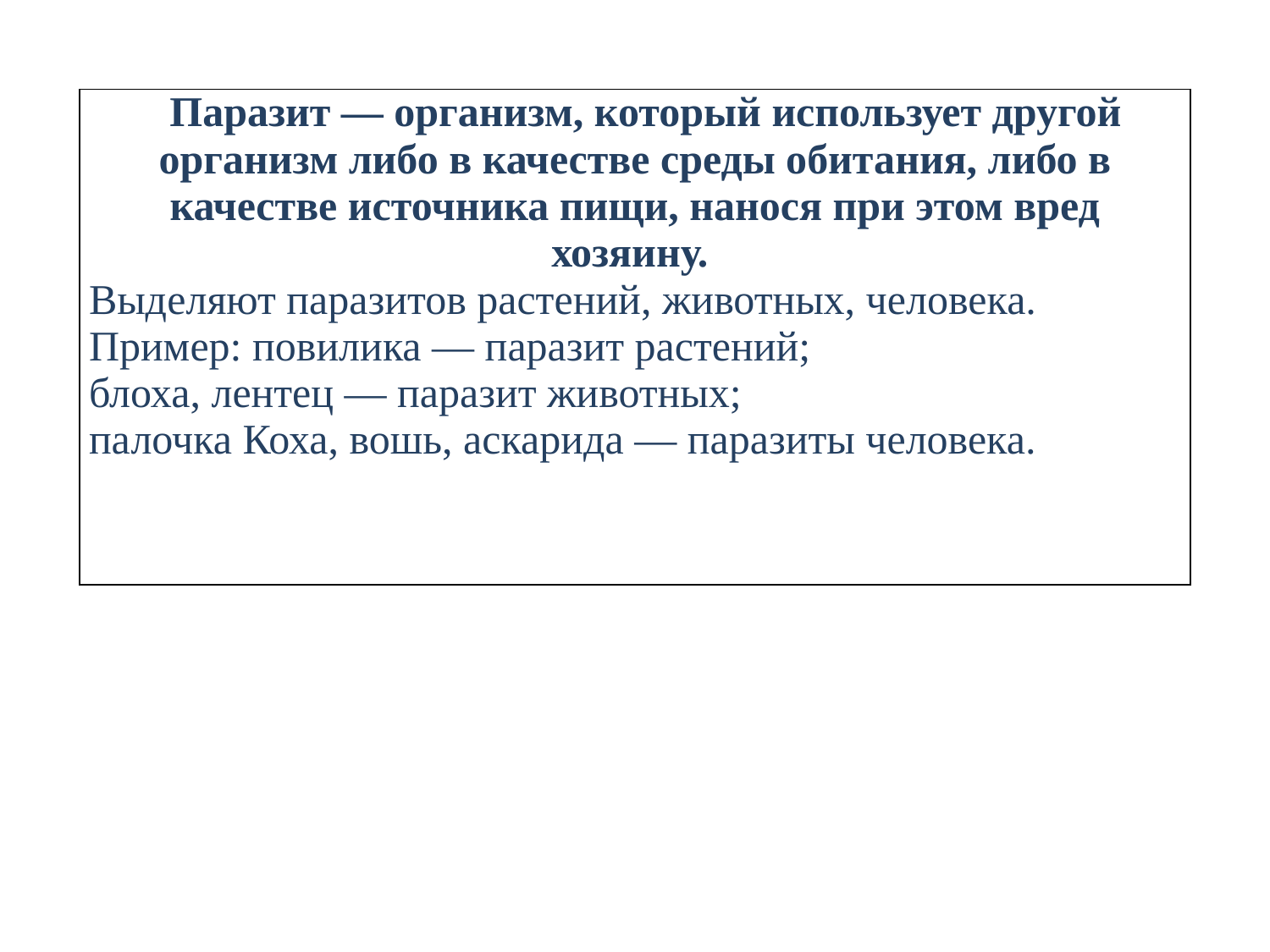

| Паразит — организм, который использует другой организм либо в качестве среды обитания, либо в качестве источника пищи, нанося при этом вред хозяину. Выделяют паразитов растений, животных, человека. Пример: повилика — паразит растений; блоха, лентец — паразит животных; палочка Коха, вошь, аскарида — паразиты человека. |
| --- |